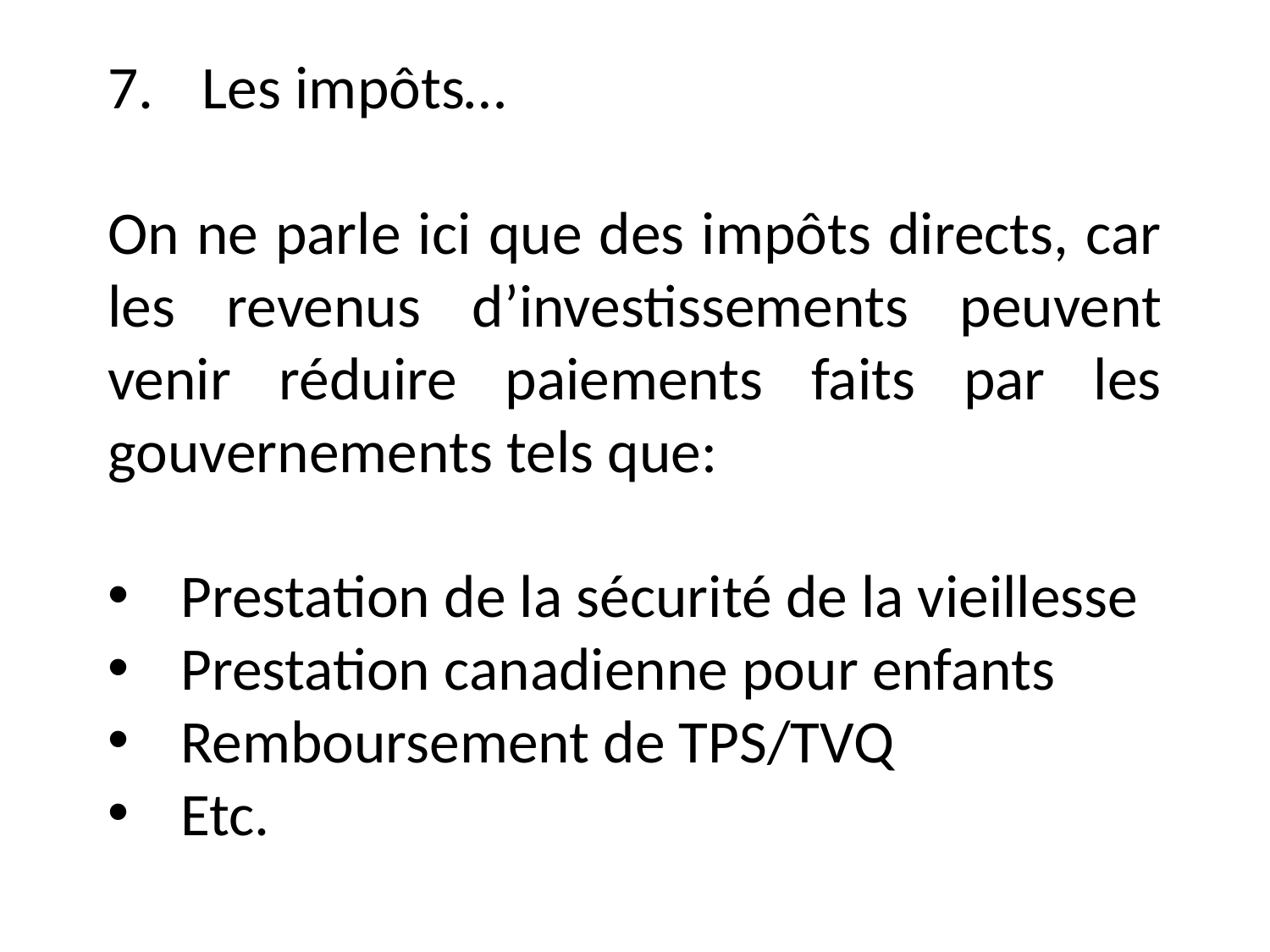

Les impôts…

On ne parle ici que des impôts directs, car les revenus d’investissements peuvent venir réduire paiements faits par les gouvernements tels que:

Prestation de la sécurité de la vieillesse
Prestation canadienne pour enfants
Remboursement de TPS/TVQ
Etc.